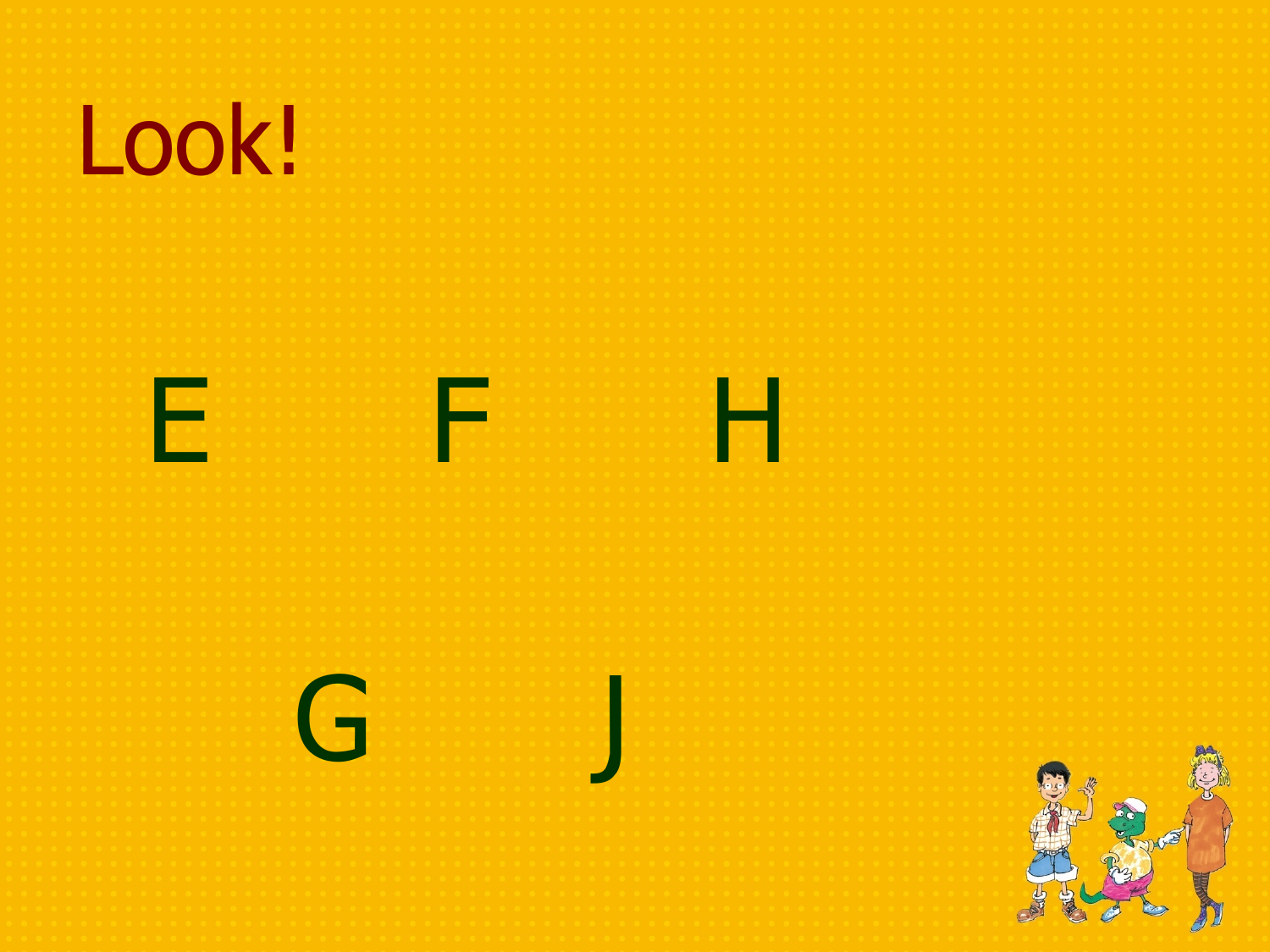

# Look!

    E      F      H

      G      J